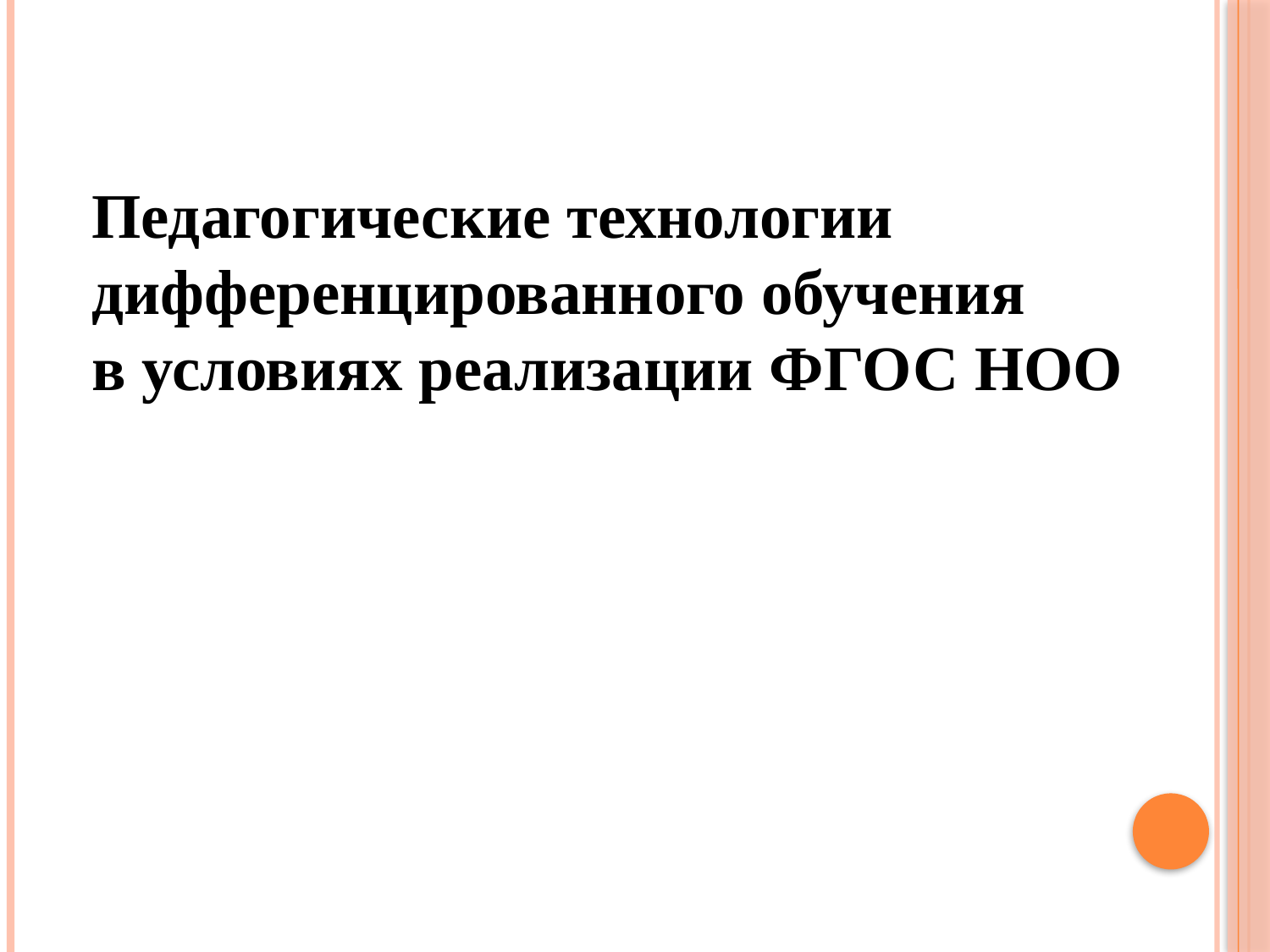

Педагогические технологии
дифференцированного обучения
в условиях реализации ФГОС НОО